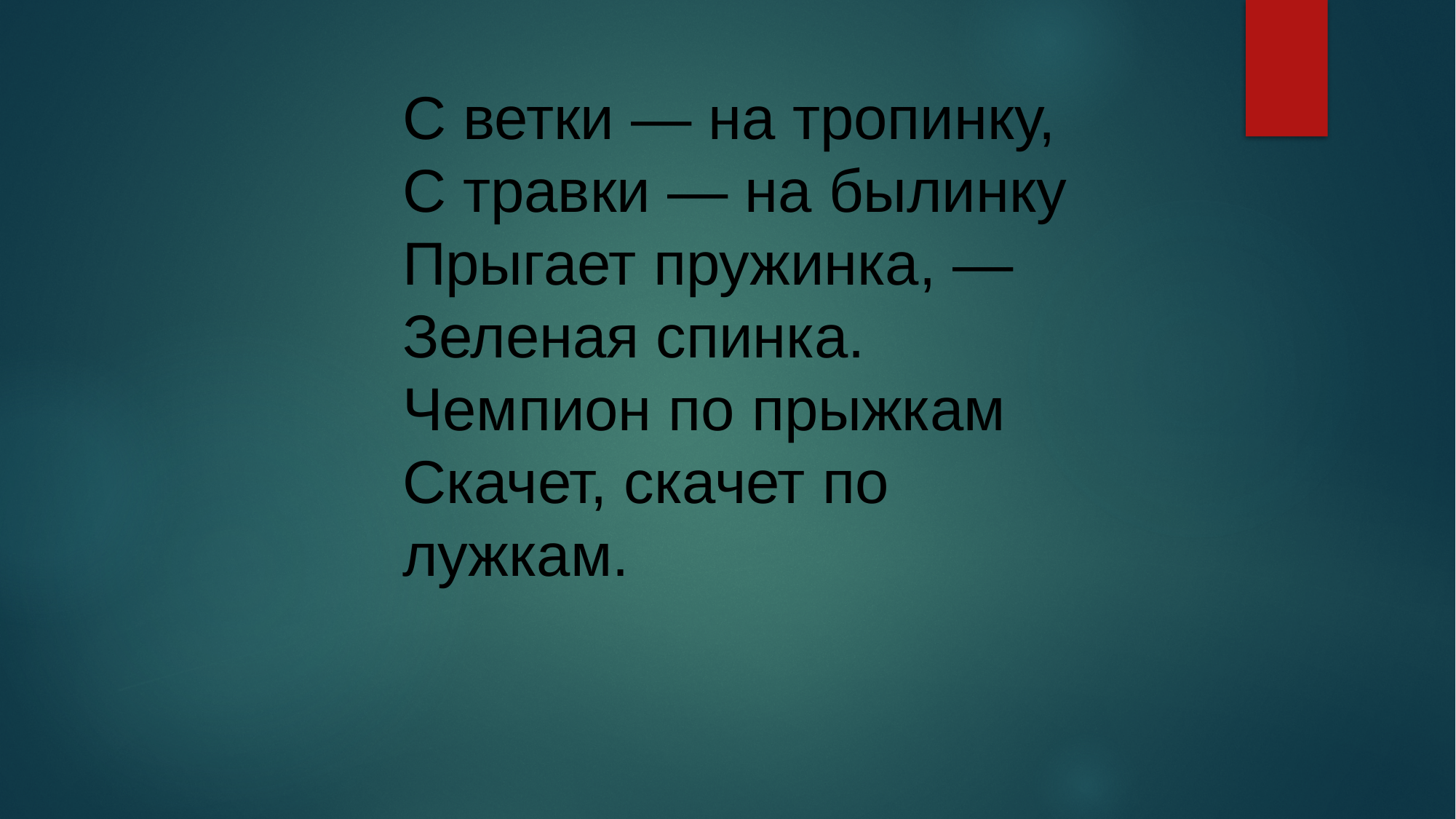

С ветки — на тропинку,
С травки — на былинку
Прыгает пружинка, —
Зеленая спинка.
Чемпион по прыжкам
Скачет, скачет по лужкам.